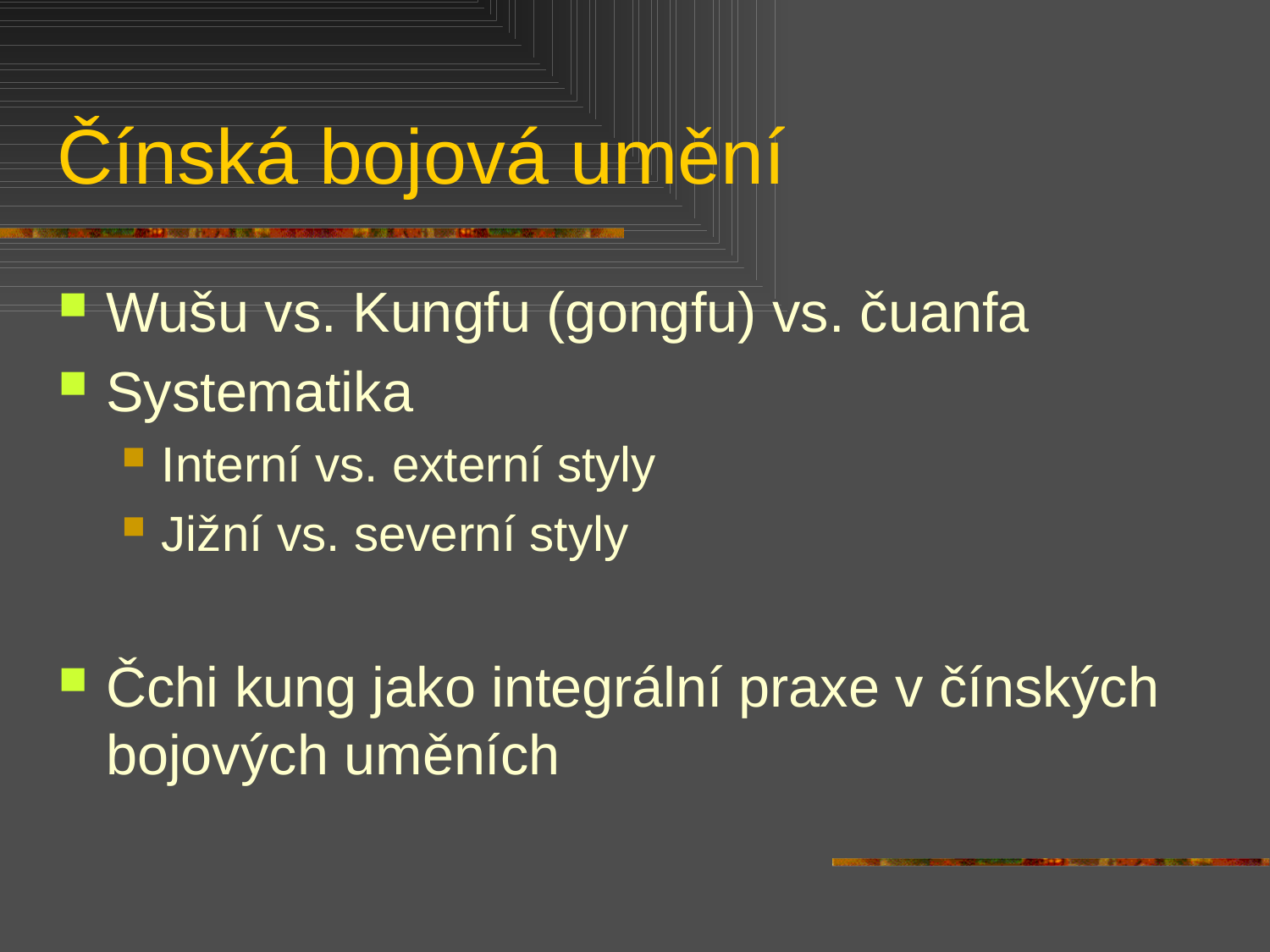

# Čínská bojová umění
Wušu vs. Kungfu (gongfu) vs. čuanfa
Systematika
Interní vs. externí styly
Jižní vs. severní styly

Čchi kung jako integrální praxe v čínských bojových uměních